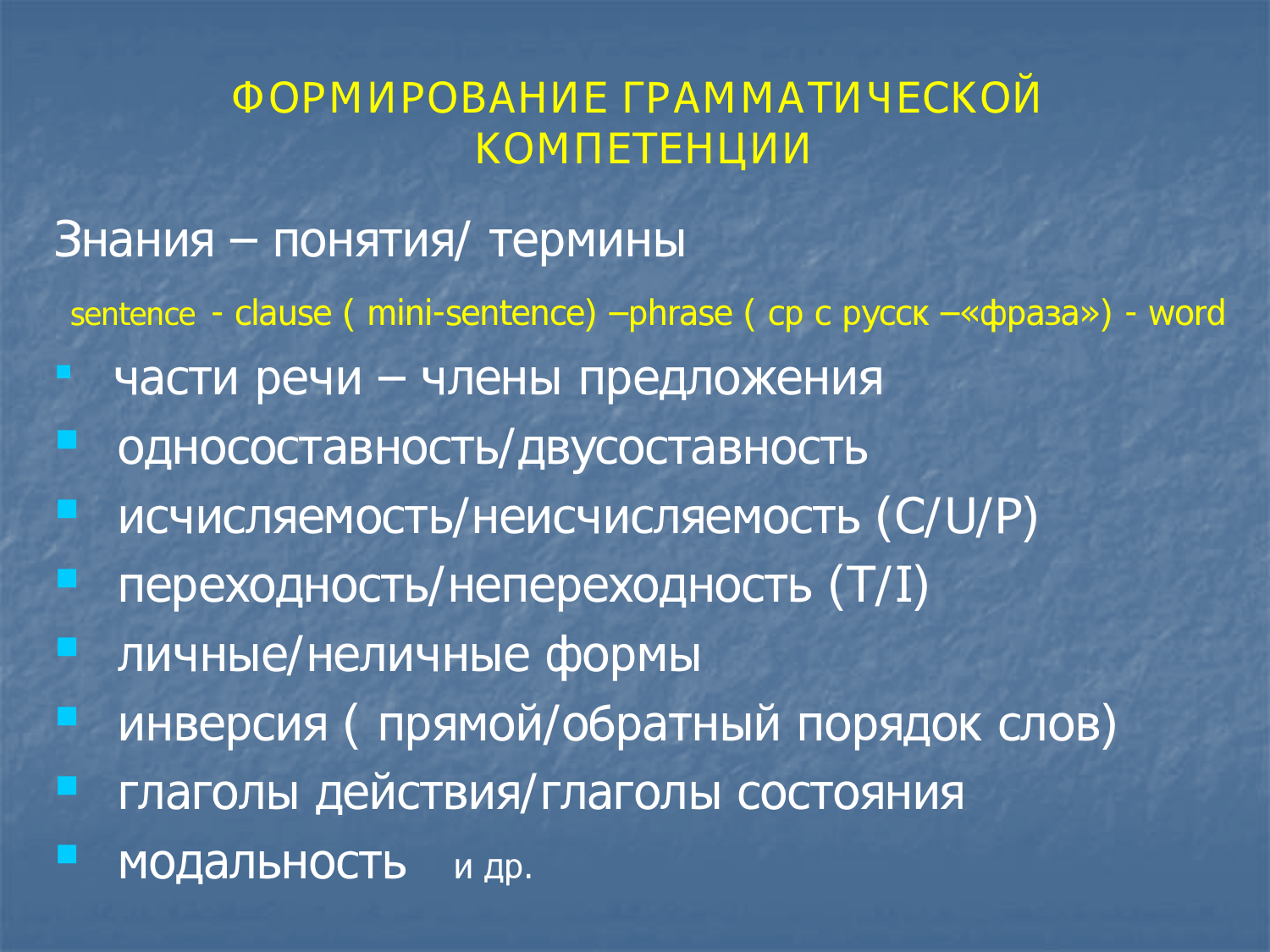

# ФОРМИРОВАНИЕ ГРАММАТИЧЕСКОЙ КОМПЕТЕНЦИИ
Знания – понятия/ термины
 sentence - clause ( mini-sentence) –phrase ( cр с русск –«фраза») - word
 части речи – члены предложения
 односоставность/двусоставность
 исчисляемость/неисчисляемость (C/U/P)
 переходность/непереходность (T/I)
 личные/неличные формы
 инверсия ( прямой/обратный порядок слов)
 глаголы действия/глаголы состояния
 модальность   и др.